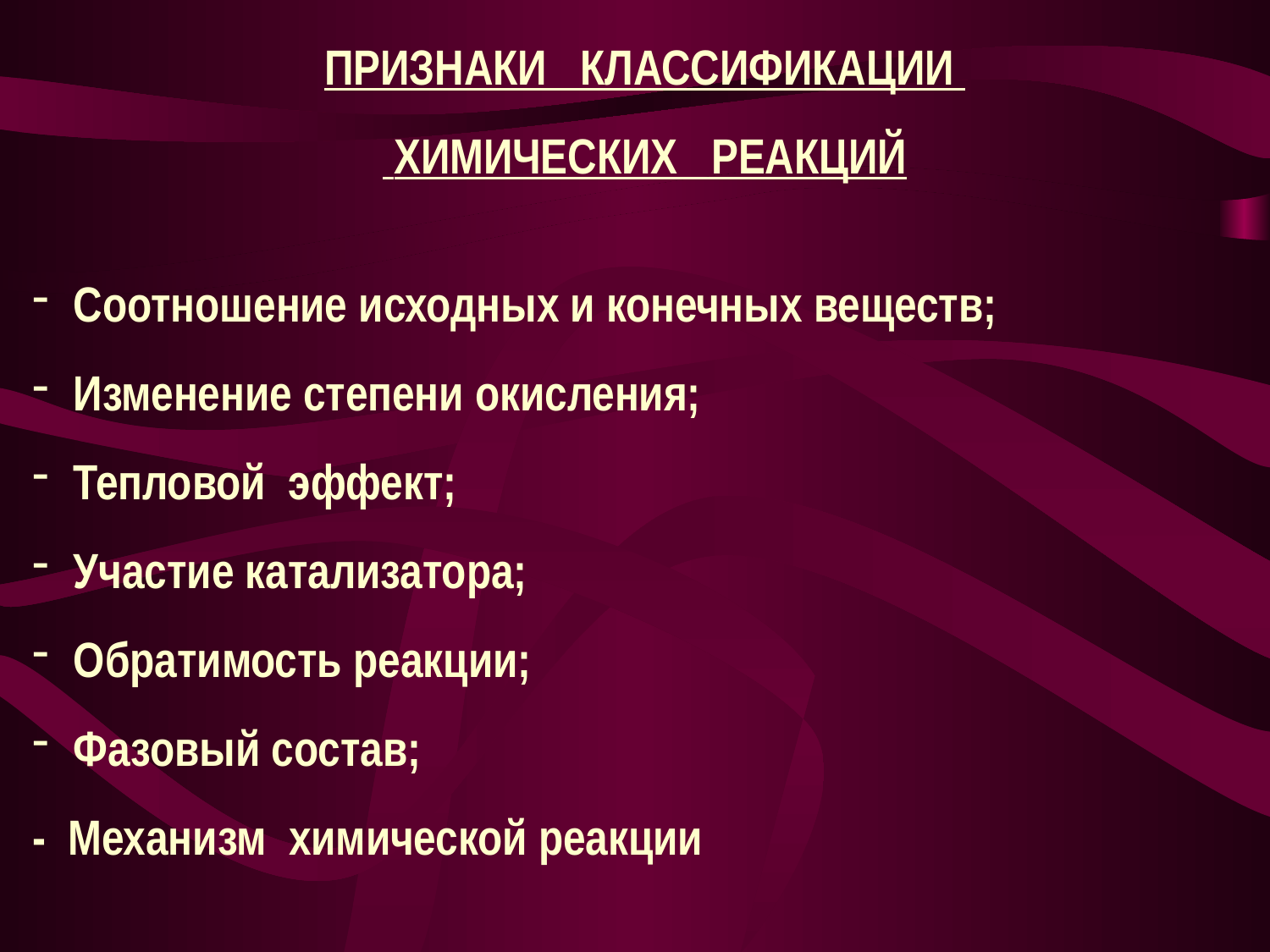

ПРИЗНАКИ   КЛАССИФИКАЦИИ
 ХИМИЧЕСКИХ   РЕАКЦИЙ

 Соотношение исходных и конечных веществ;
 Изменение степени окисления;
 Тепловой  эффект;
 Участие катализатора;
 Обратимость реакции;
 Фазовый состав;
-  Механизм  химической реакции